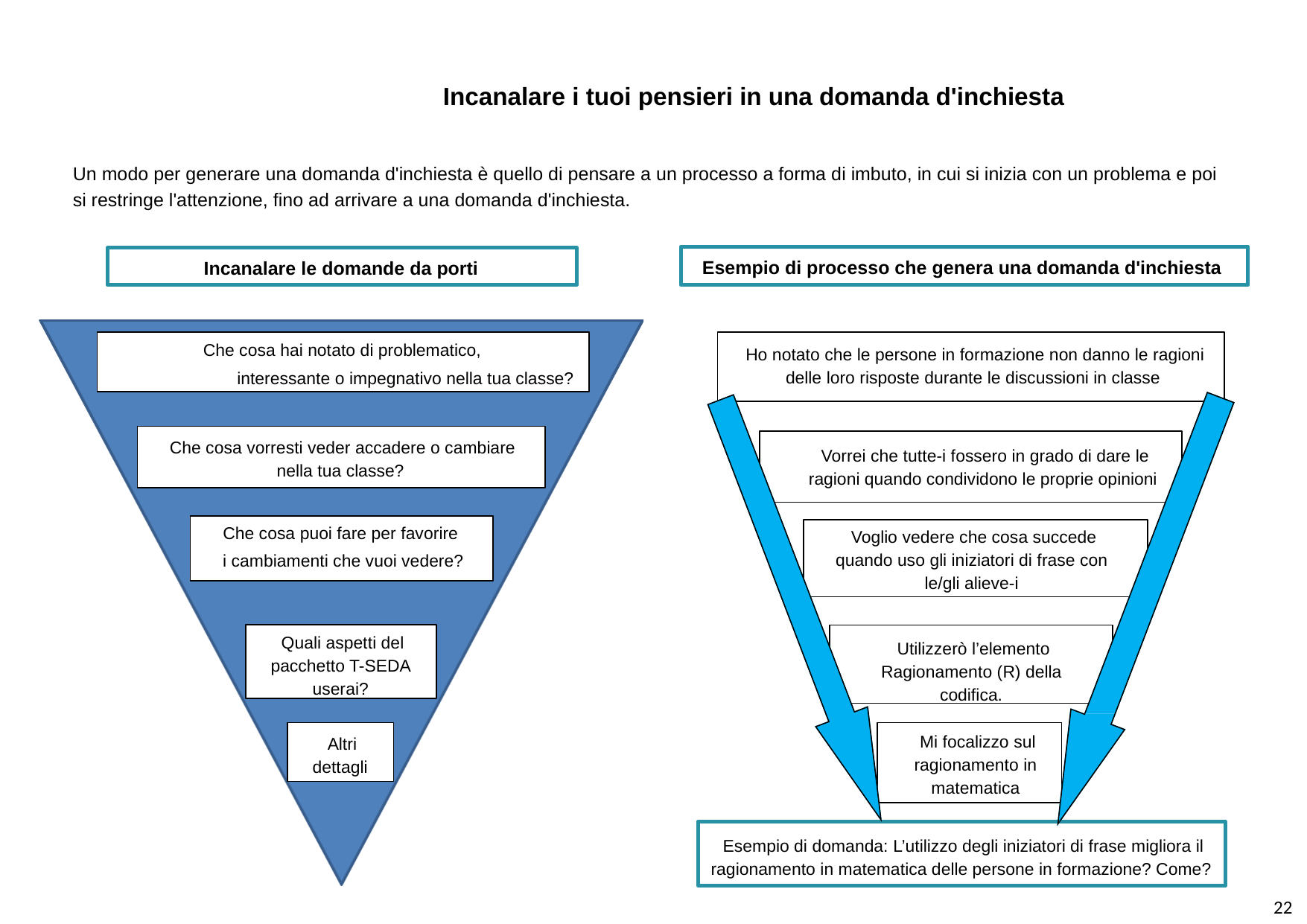

Incanalare i tuoi pensieri in una domanda d'inchiesta

Un modo per generare una domanda d'inchiesta è quello di pensare a un processo a forma di imbuto, in cui si inizia con un problema e poi si restringe l'attenzione, fino ad arrivare a una domanda d'inchiesta.
Esempio di processo che genera una domanda d'inchiesta
Incanalare le domande da porti

Che cosa hai notato di problematico,
interessante o impegnativo nella tua classe?
Ho notato che le persone in formazione non danno le ragioni delle loro risposte durante le discussioni in classe

Che cosa vorresti veder accadere o cambiare nella tua classe?

Vorrei che tutte-i fossero in grado di dare le ragioni quando condividono le proprie opinioni
Che cosa puoi fare per favorire
i cambiamenti che vuoi vedere?

Voglio vedere che cosa succede quando uso gli iniziatori di frase con le/gli alieve-i
Quali aspetti del pacchetto T-SEDA userai?

Utilizzerò l’elemento Ragionamento (R) della codifica.
Altri dettagli

Mi focalizzo sul ragionamento in matematica

Esempio di domanda: L’utilizzo degli iniziatori di frase migliora il ragionamento in matematica delle persone in formazione? Come?
22